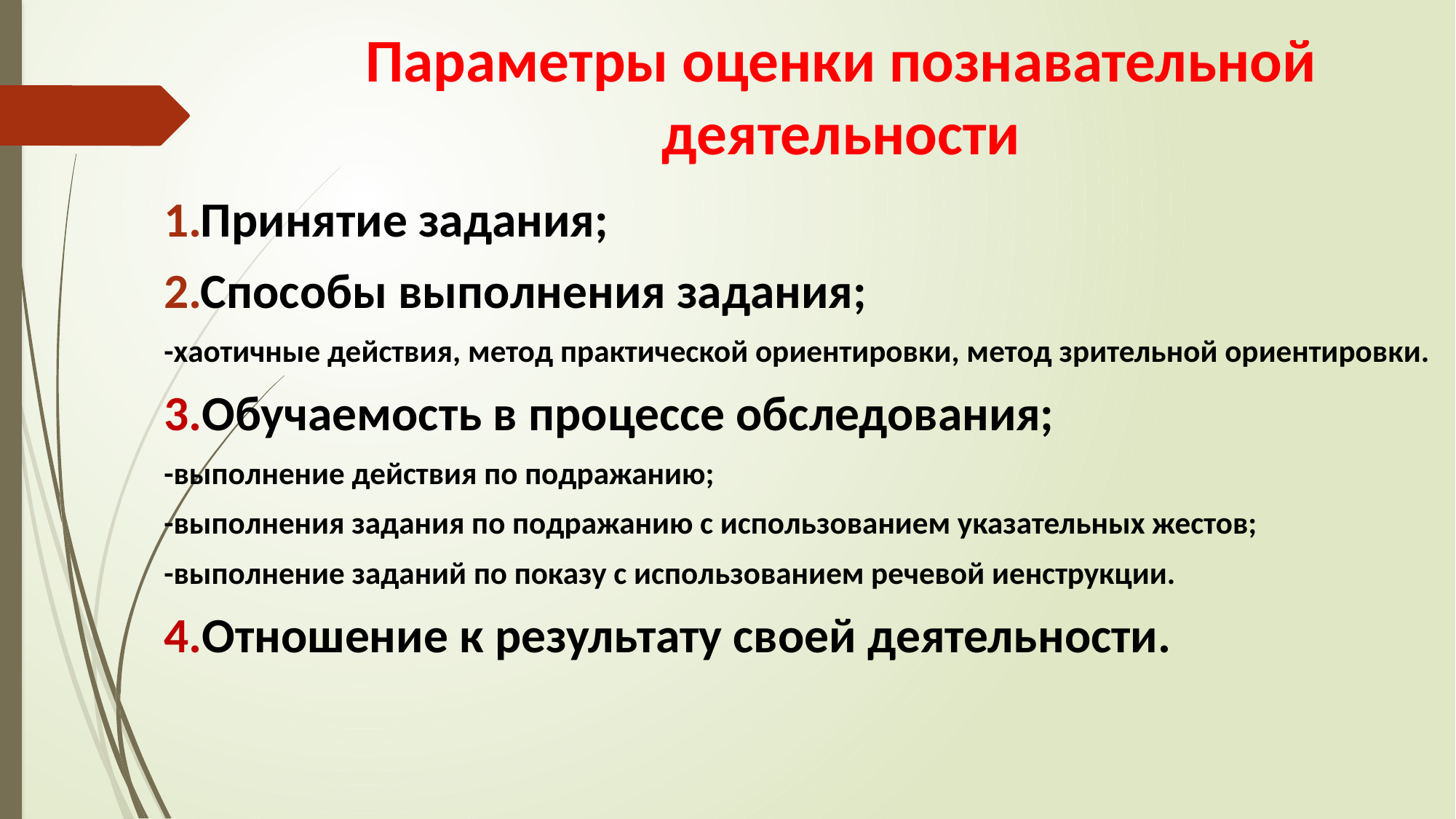

# Параметры оценки познавательной деятельности
Принятие задания;
Способы выполнения задания;
-хаотичные действия, метод практической ориентировки, метод зрительной ориентировки.
3.Обучаемость в процессе обследования;
-выполнение действия по подражанию;
-выполнения задания по подражанию с использованием указательных жестов;
-выполнение заданий по показу с использованием речевой иенструкции.
4.Отношение к результату своей деятельности.